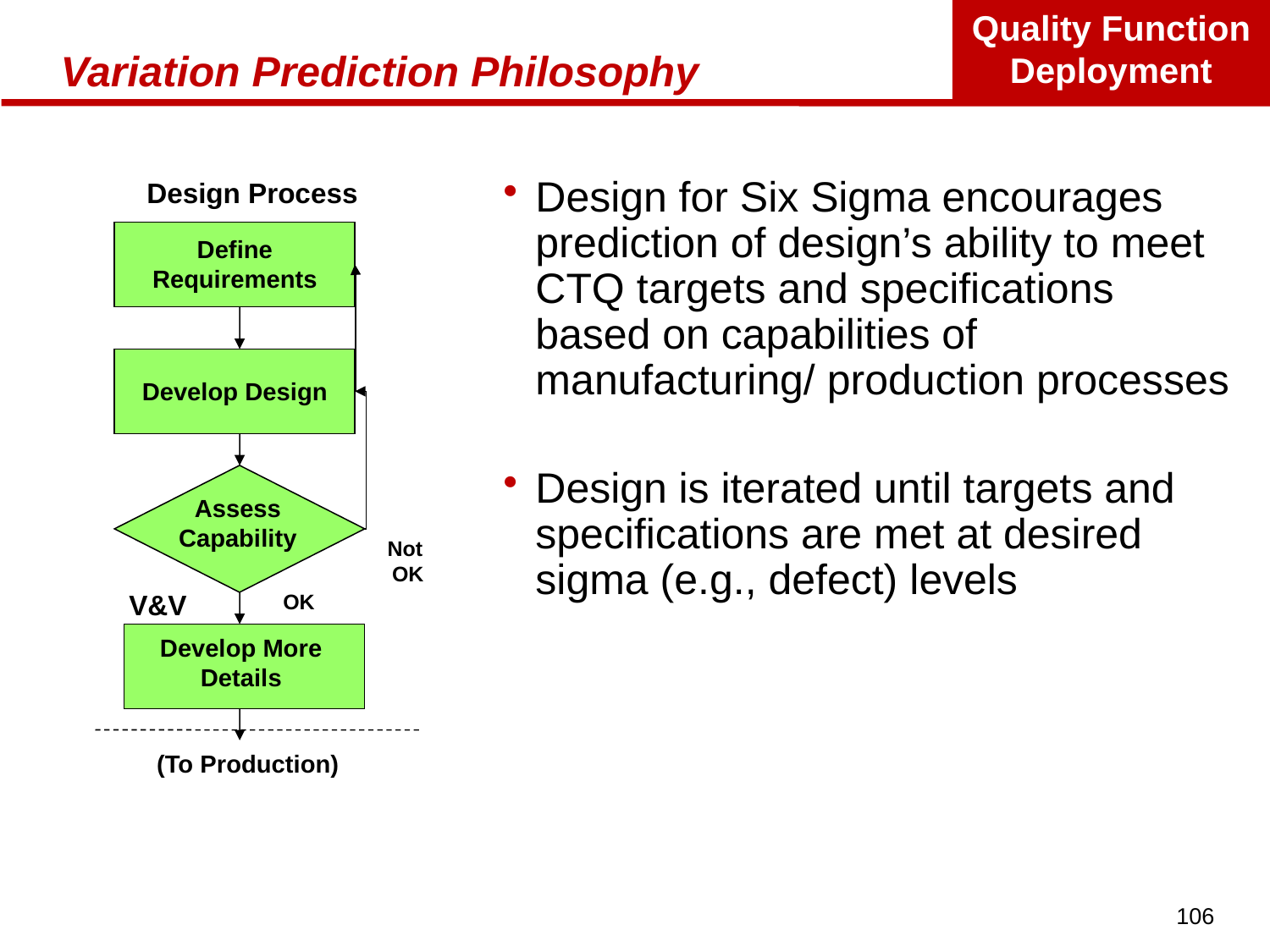

# Variation Prediction Philosophy
Design Process

Define Requirements

Develop Design

Assess Capability
Not
OK
V&V
OK

Develop More Details

(To Production)
Design for Six Sigma encourages prediction of design’s ability to meet CTQ targets and specifications based on capabilities of manufacturing/ production processes

Design is iterated until targets and specifications are met at desired sigma (e.g., defect) levels